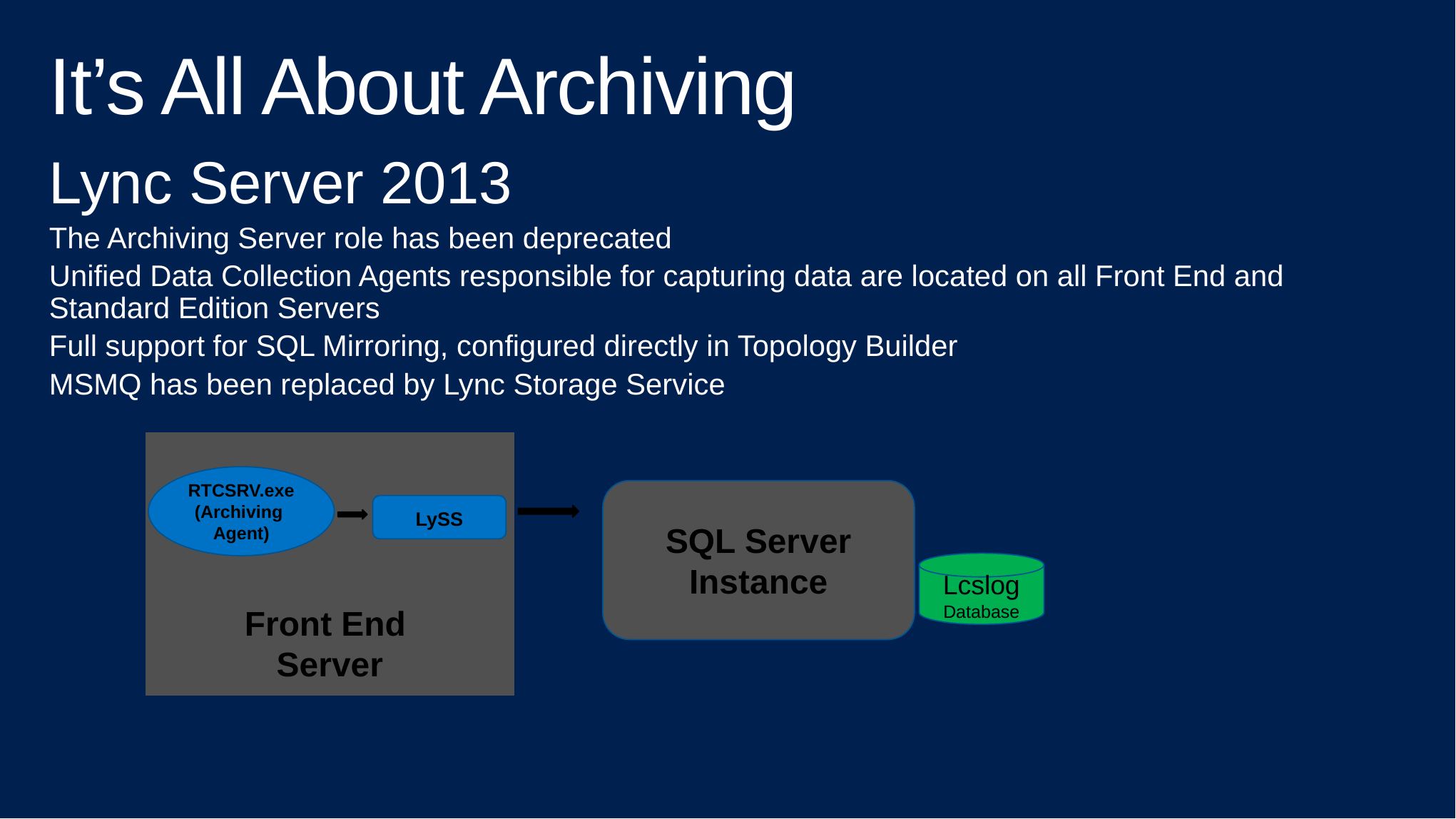

# It’s All About Archiving
Lync Server 2013
The Archiving Server role has been deprecated
Unified Data Collection Agents responsible for capturing data are located on all Front End and Standard Edition Servers
Full support for SQL Mirroring, configured directly in Topology Builder
MSMQ has been replaced by Lync Storage Service
A

Front End
Server

RTCSRV.exe
(Archiving  Agent)
SQL Server Instance

LySS

Lcslog
Database